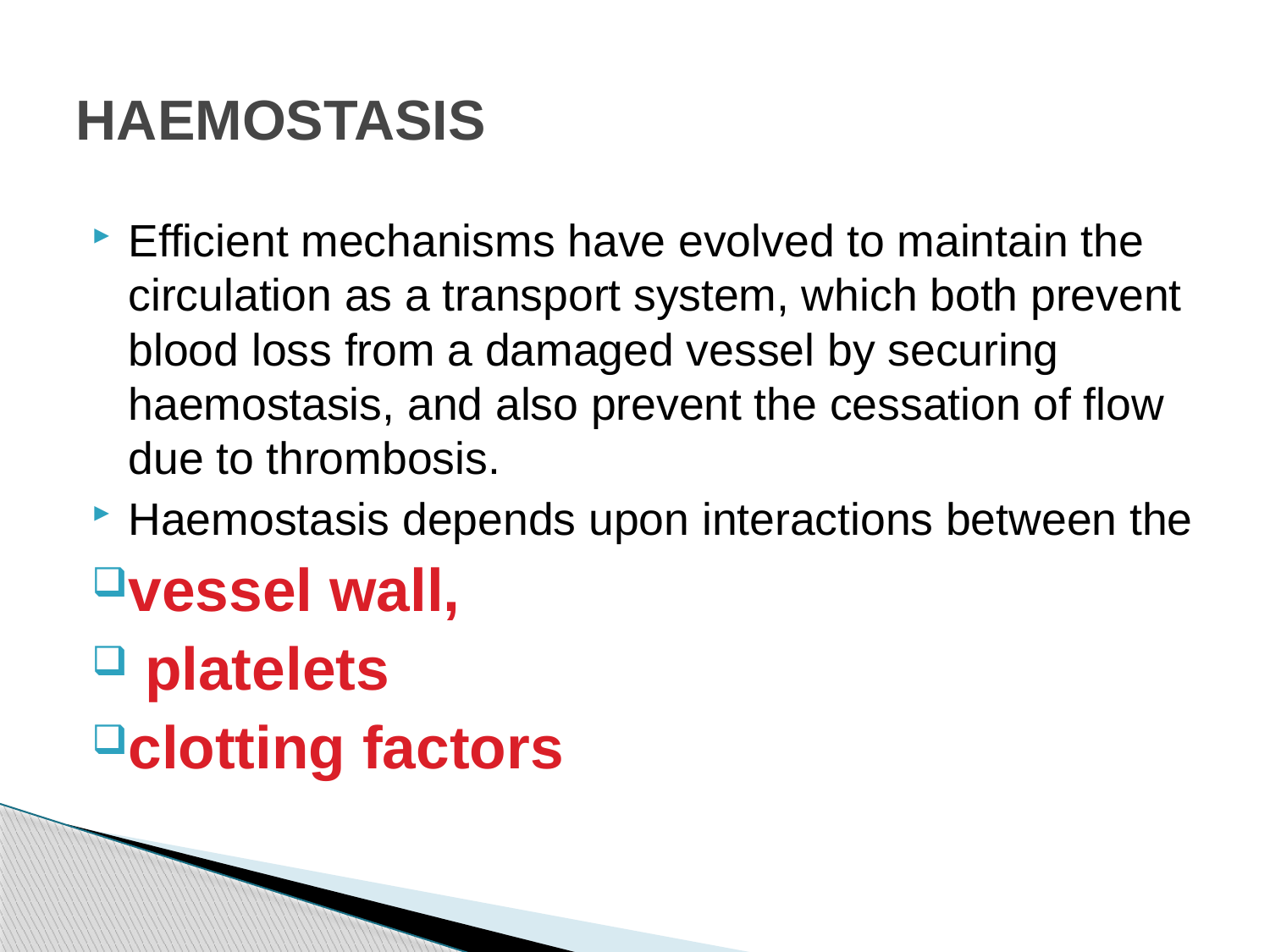

# HAEMOSTASIS
Efficient mechanisms have evolved to maintain the circulation as a transport system, which both prevent blood loss from a damaged vessel by securing haemostasis, and also prevent the cessation of flow due to thrombosis.
Haemostasis depends upon interactions between the
vessel wall,
 platelets
clotting factors